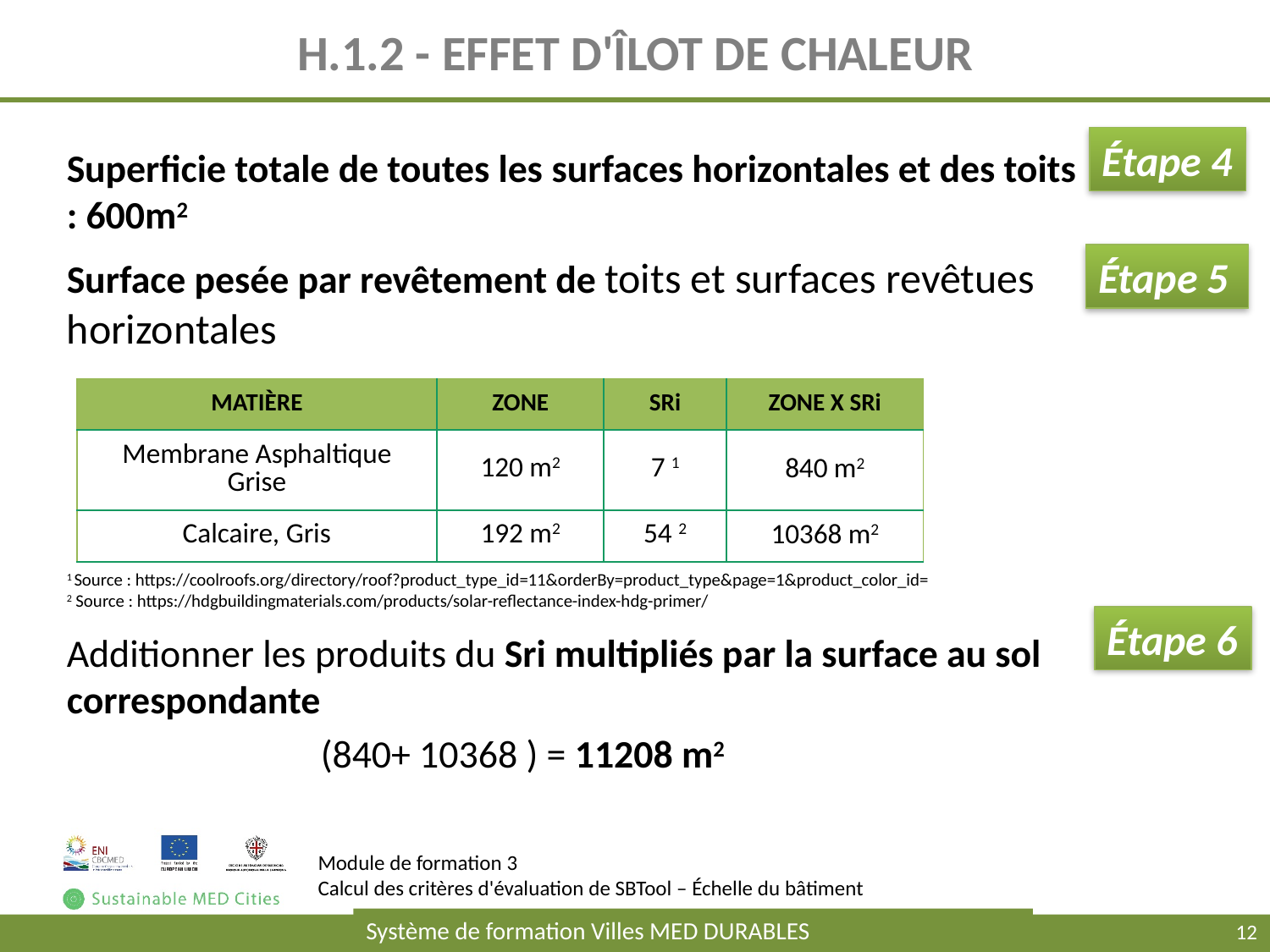

# H.1.2 - EFFET D'ÎLOT DE CHALEUR
Étape 4
Superficie totale de toutes les surfaces horizontales et des toits : 600m2
Surface pesée par revêtement de toits et surfaces revêtues horizontales
Étape 5
| Matière | Zone | SRi | Zone x SRi |
| --- | --- | --- | --- |
| Membrane Asphaltique Grise | 120 m2 | 7 1 | 840 m2 |
| Calcaire, Gris | 192 m2 | 54 2 | 10368 m2 |
1 Source : https://coolroofs.org/directory/roof?product_type_id=11&orderBy=product_type&page=1&product_color_id=
2 Source : https://hdgbuildingmaterials.com/products/solar-reflectance-index-hdg-primer/

Étape 6
Additionner les produits du Sri multipliés par la surface au sol correspondante
		(840+ 10368 ) = 11208 m2
Module de formation 3
Calcul des critères d'évaluation de SBTool – Échelle du bâtiment
Système de formation Villes MED DURABLES
12